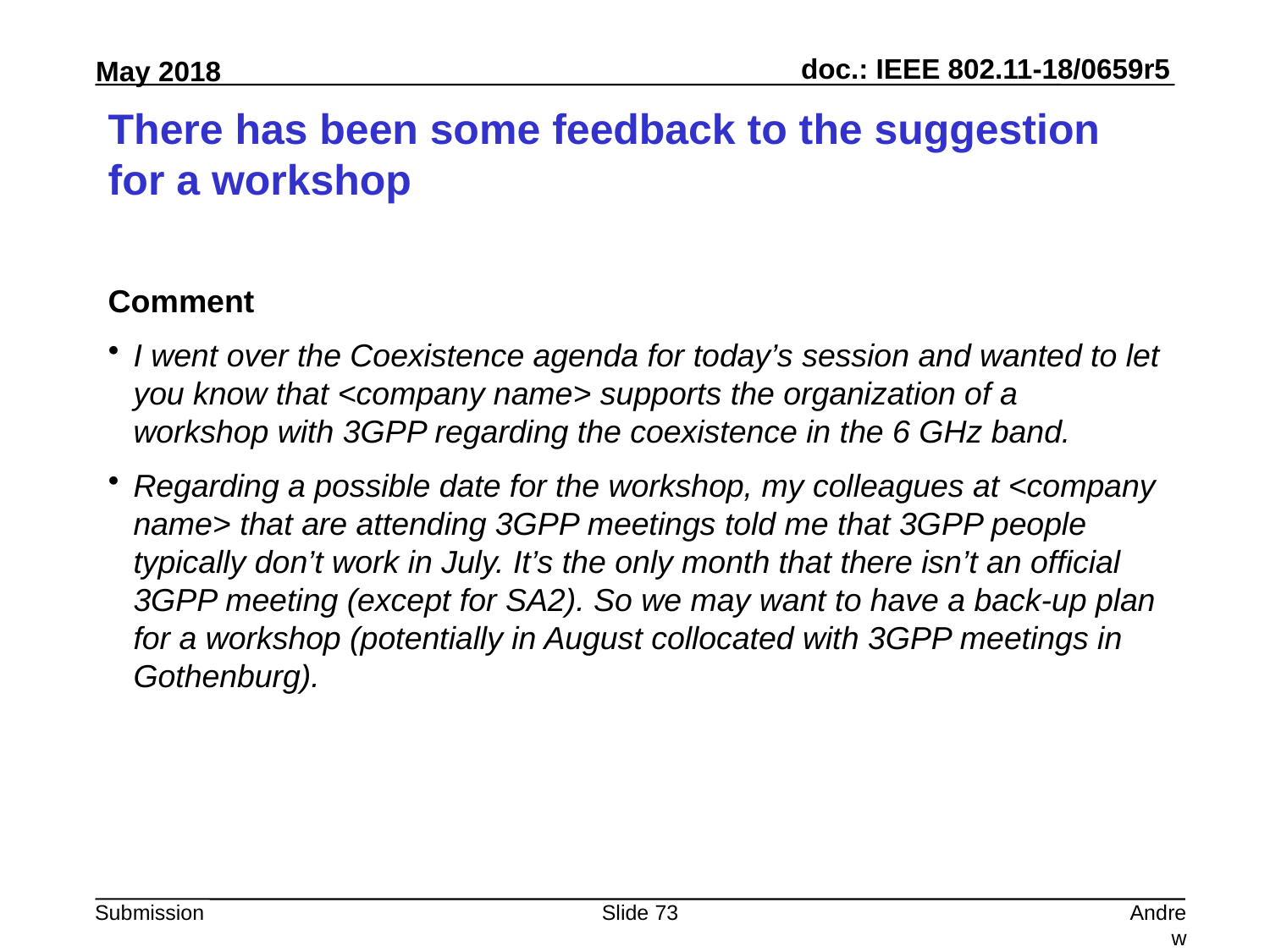

# There has been some feedback to the suggestion for a workshop
Comment
I went over the Coexistence agenda for today’s session and wanted to let you know that <company name> supports the organization of a workshop with 3GPP regarding the coexistence in the 6 GHz band.
Regarding a possible date for the workshop, my colleagues at <company name> that are attending 3GPP meetings told me that 3GPP people typically don’t work in July. It’s the only month that there isn’t an official 3GPP meeting (except for SA2). So we may want to have a back-up plan for a workshop (potentially in August collocated with 3GPP meetings in Gothenburg).

Slide 73
Andrew Myles, Cisco